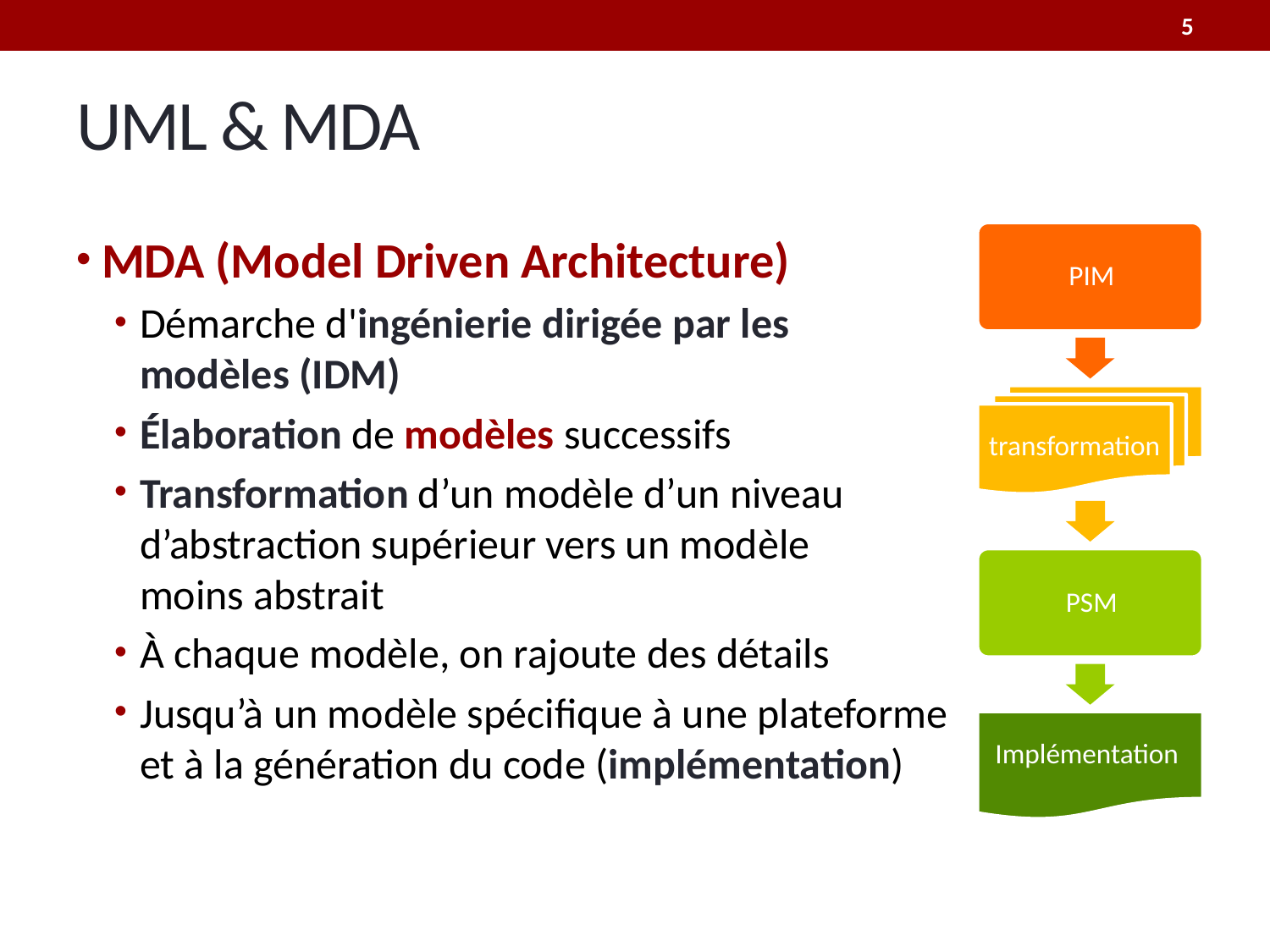

5
# UML & MDA
MDA (Model Driven Architecture)
Démarche d'ingénierie dirigée par les
modèles (IDM)
Élaboration de modèles successifs
Transformation d’un modèle d’un niveau
d’abstraction supérieur vers un modèle
moins abstrait
À chaque modèle, on rajoute des détails
Jusqu’à un modèle spécifique à une plateforme
et à la génération du code (implémentation)

PIM

transformation

PSM

Implémentation